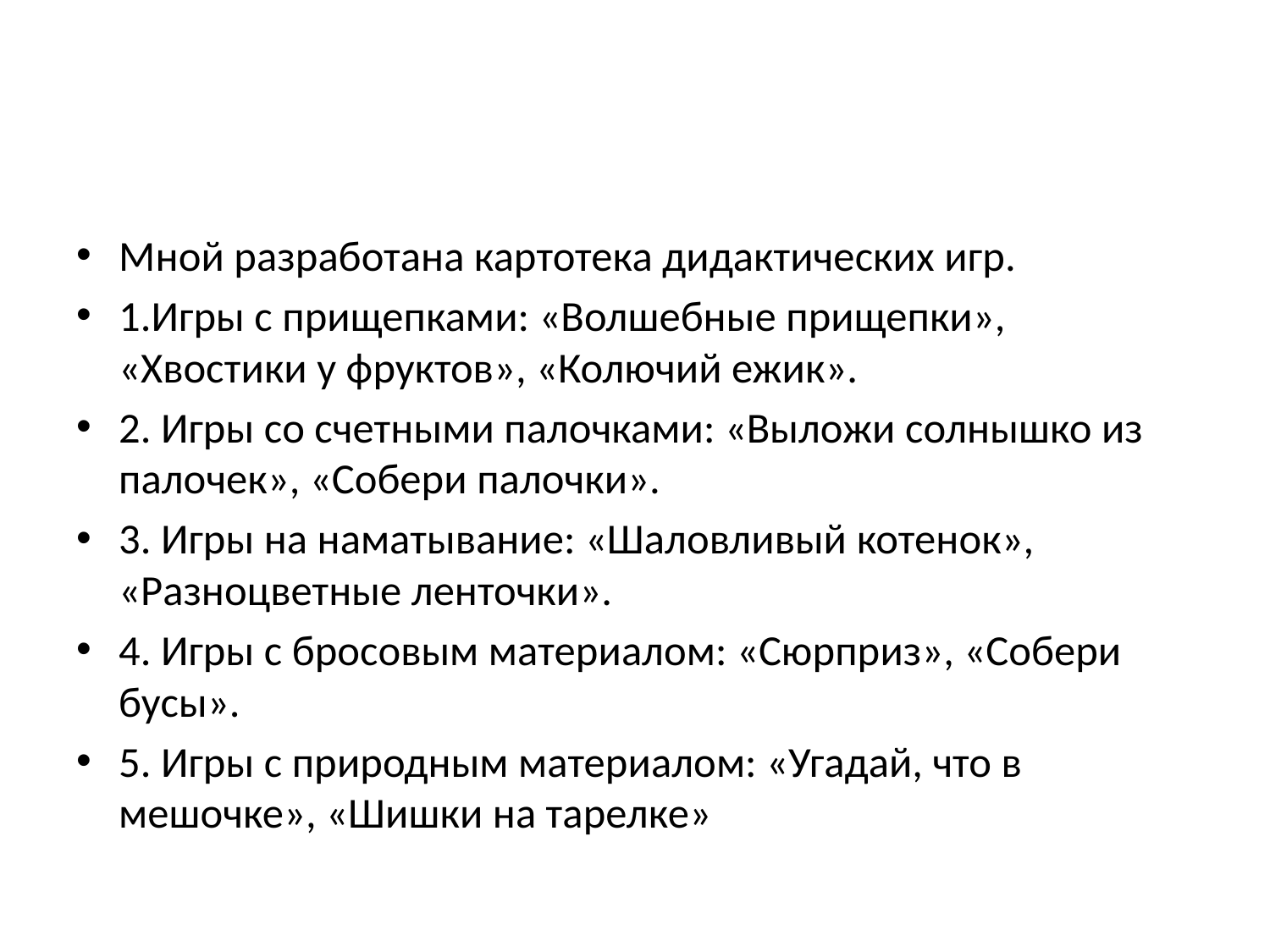

#
Мной разработана картотека дидактических игр.
1.Игры с прищепками: «Волшебные прищепки», «Хвостики у фруктов», «Колючий ежик».
2. Игры со счетными палочками: «Выложи солнышко из палочек», «Собери палочки».
3. Игры на наматывание: «Шаловливый котенок», «Разноцветные ленточки».
4. Игры с бросовым материалом: «Сюрприз», «Собери бусы».
5. Игры с природным материалом: «Угадай, что в мешочке», «Шишки на тарелке»